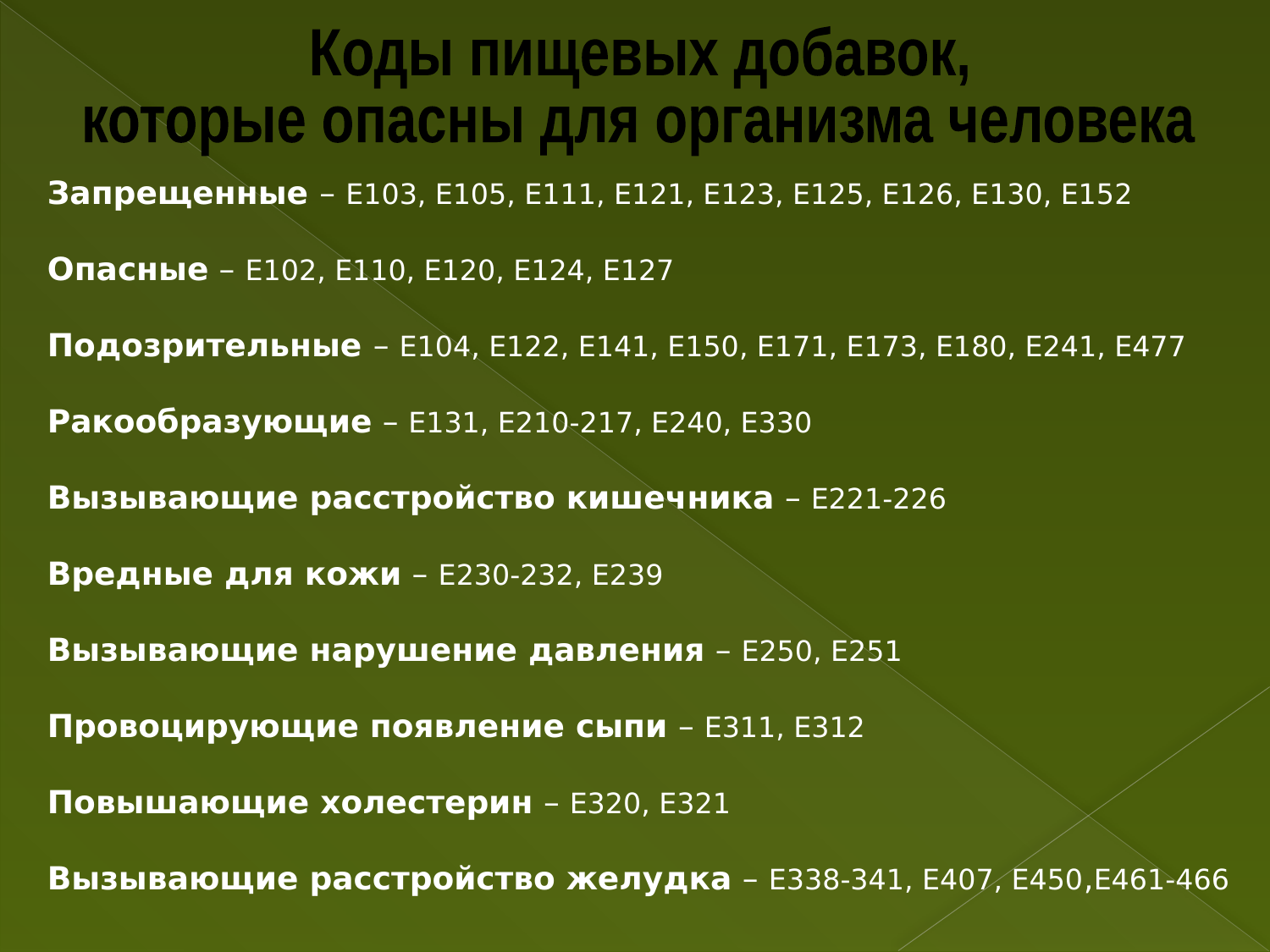

Коды пищевых добавок,
которые опасны для организма человека

Запрещенные – Е103, Е105, Е111, Е121, Е123, Е125, Е126, Е130, Е152
Опасные – Е102, Е110, Е120, Е124, Е127
Подозрительные – Е104, Е122, Е141, Е150, Е171, Е173, Е180, Е241, Е477
Ракообразующие – Е131, Е210-217, Е240, Е330
Вызывающие расстройство кишечника – Е221-226
Вредные для кожи – Е230-232, Е239
Вызывающие нарушение давления – Е250, Е251
Провоцирующие появление сыпи – Е311, Е312
Повышающие холестерин – Е320, Е321
Вызывающие расстройство желудка – Е338-341, Е407, Е450,Е461-466